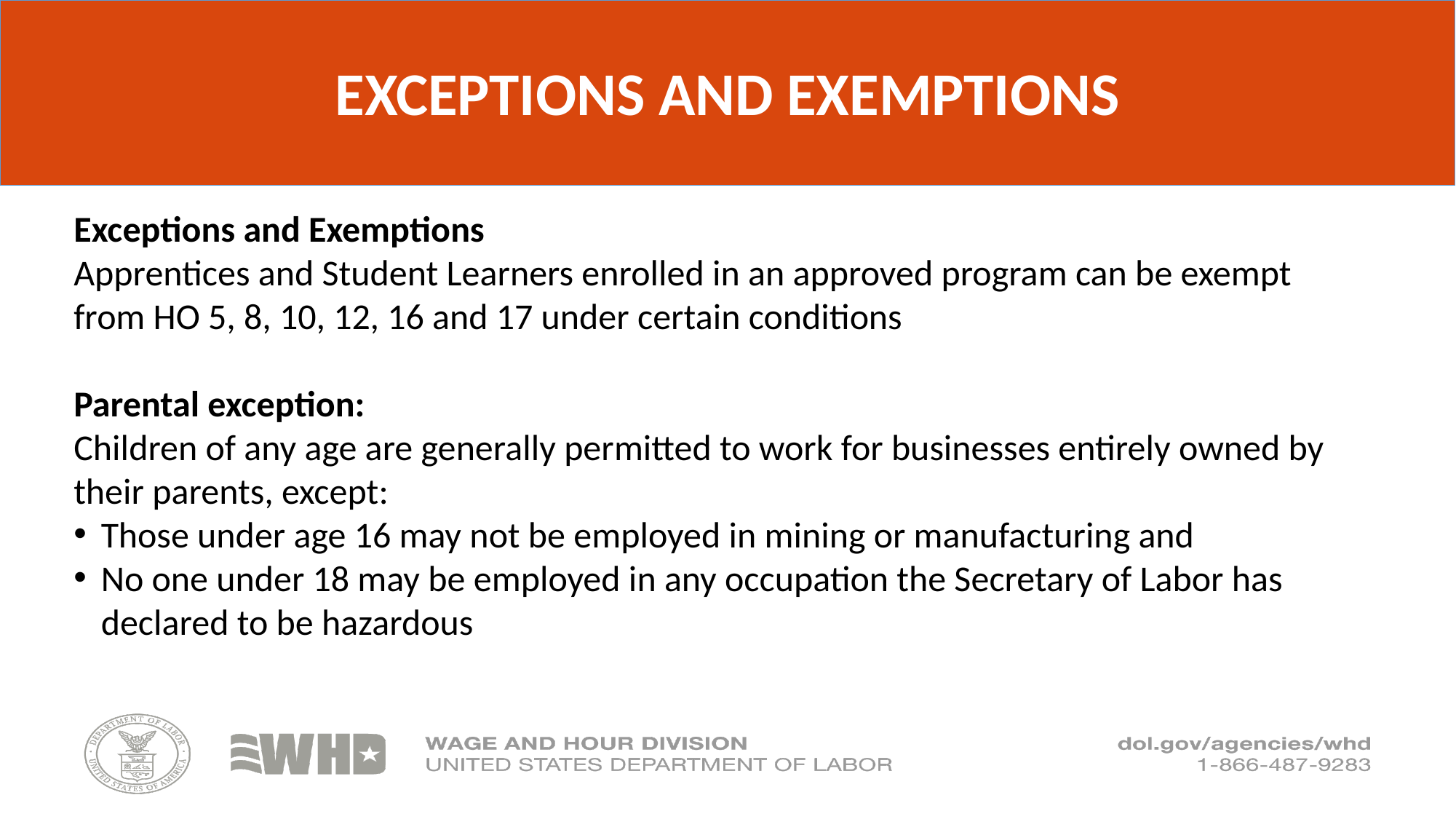

# EXCEPTIONS AND EXEMPTIONS
Exceptions and Exemptions
Apprentices and Student Learners enrolled in an approved program can be exempt from HO 5, 8, 10, 12, 16 and 17 under certain conditions

Parental exception:
Children of any age are generally permitted to work for businesses entirely owned by their parents, except:
Those under age 16 may not be employed in mining or manufacturing and
No one under 18 may be employed in any occupation the Secretary of Labor has declared to be hazardous